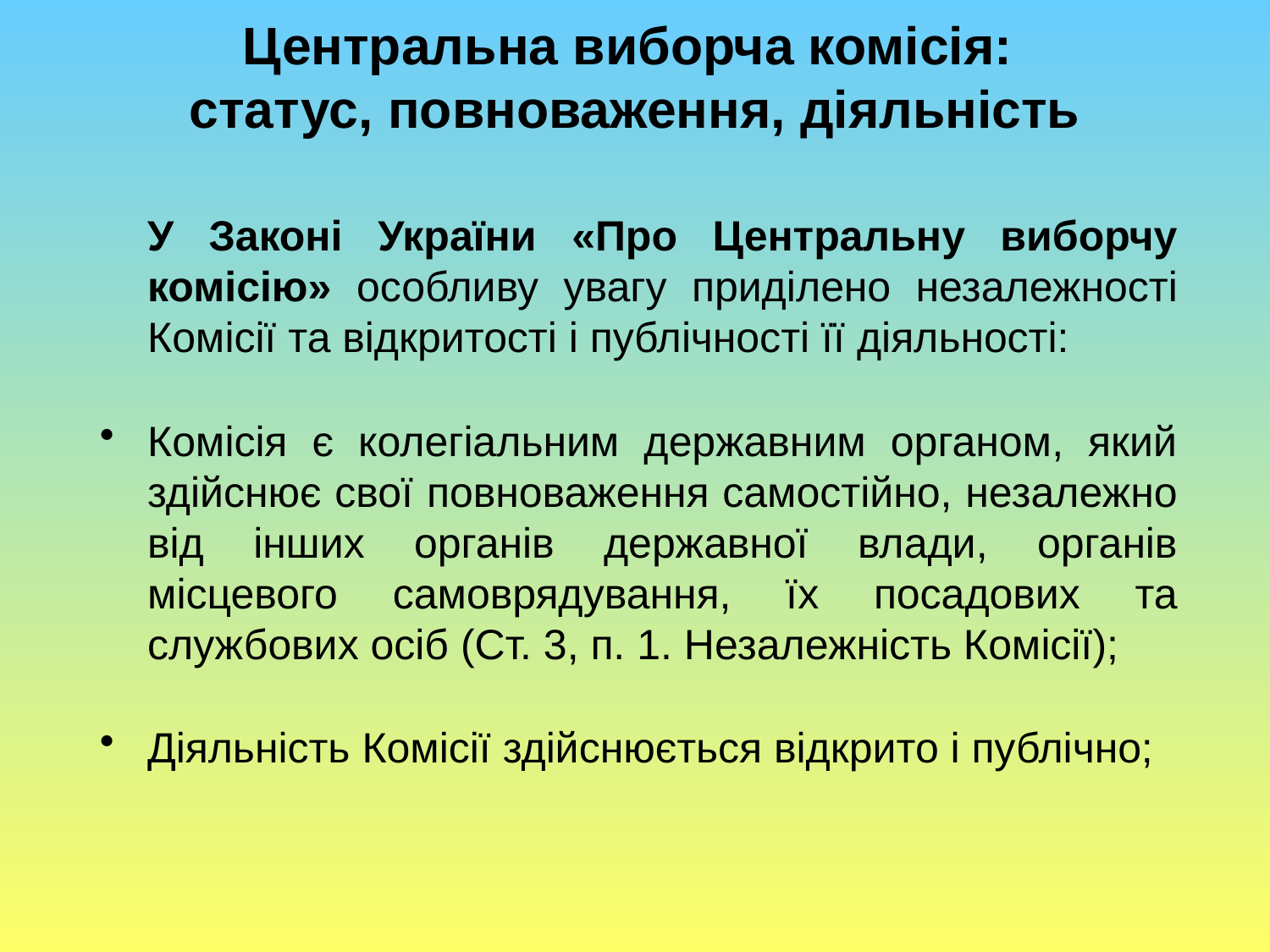

# Центральна виборча комісія: статус, повноваження, діяльність
	У Законі України «Про Центральну виборчу комісію» особливу увагу приділено незалежності Комісії та відкритості і публічності її діяльності:

Комісія є колегіальним державним органом, який здійснює свої повноваження самостійно, незалежно від інших органів державної влади, органів місцевого самоврядування, їх посадових та службових осіб (Ст. 3, п. 1. Незалежність Комісії);

Діяльність Комісії здійснюється відкрито і публічно;